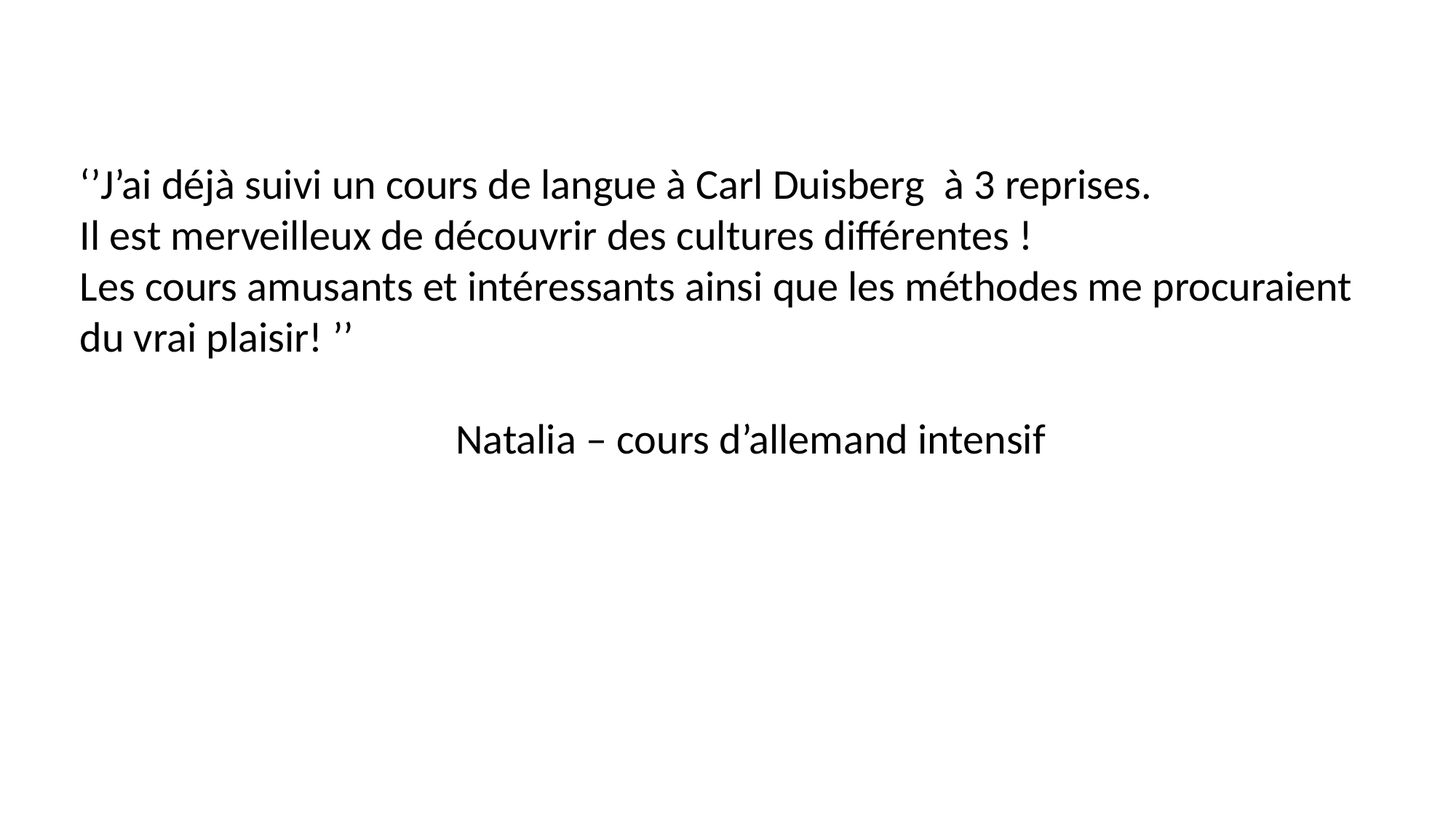

‘’J’ai déjà suivi un cours de langue à Carl Duisberg  à 3 reprises.
Il est merveilleux de découvrir des cultures différentes !
Les cours amusants et intéressants ainsi que les méthodes me procuraient du vrai plaisir! ’’

                                       Natalia – cours d’allemand intensif